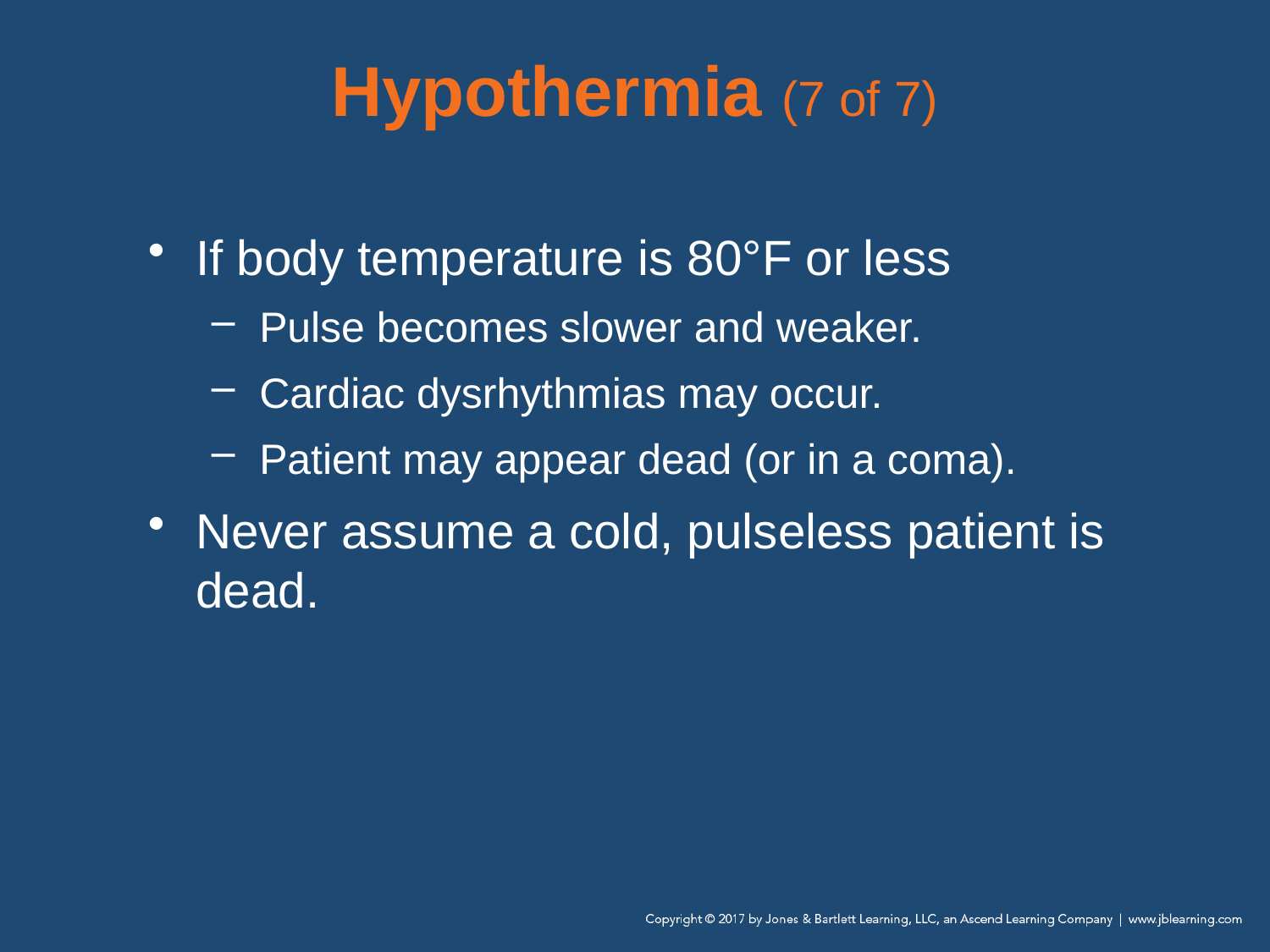

# Hypothermia (7 of 7)
If body temperature is 80°F or less
Pulse becomes slower and weaker.
Cardiac dysrhythmias may occur.
Patient may appear dead (or in a coma).
Never assume a cold, pulseless patient is dead.